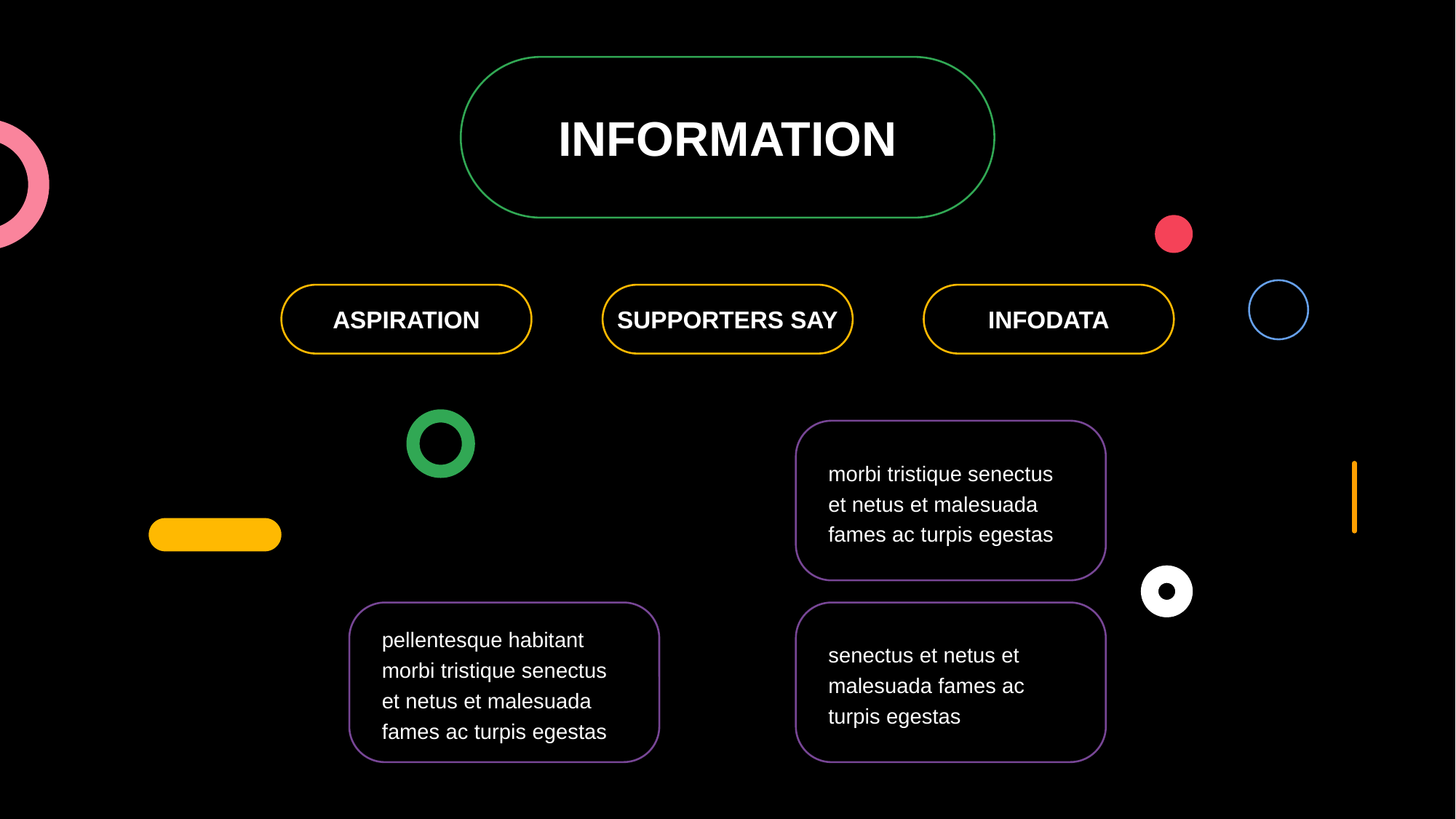

INFORMATION

ASPIRATION
SUPPORTERS SAY
INFODATA

morbi tristique senectus et netus et malesuada fames ac turpis egestas

pellentesque habitant morbi tristique senectus et netus et malesuada fames ac turpis egestas
senectus et netus et malesuada fames ac turpis egestas